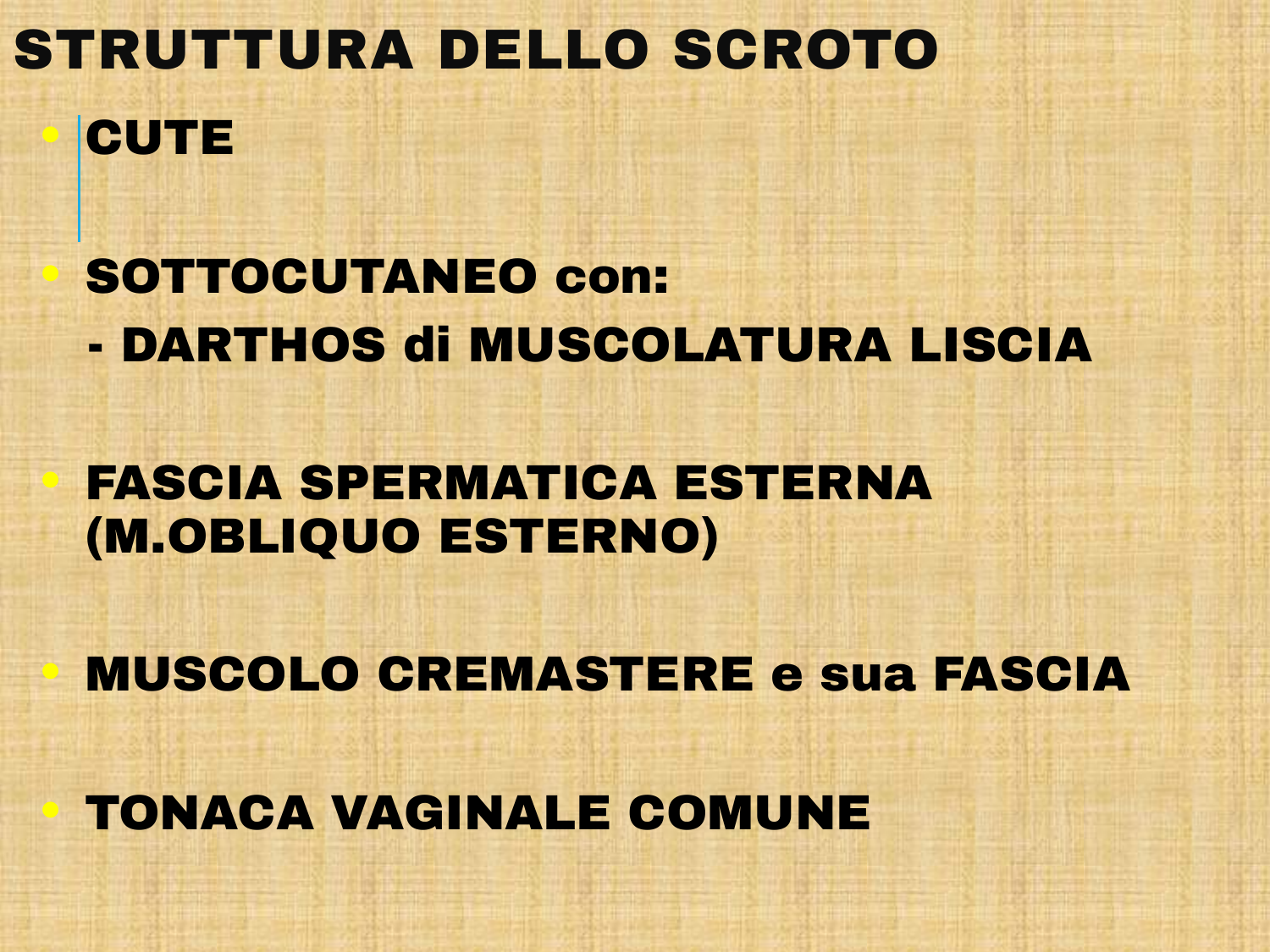

# STRUTTURA dello SCROTO
CUTE

SOTTOCUTANEO con:
   - DARTHOS di MUSCOLATURA LISCIA

FASCIA SPERMATICA ESTERNA (M.OBLIQUO ESTERNO)

MUSCOLO CREMASTERE e sua FASCIA

TONACA VAGINALE COMUNE